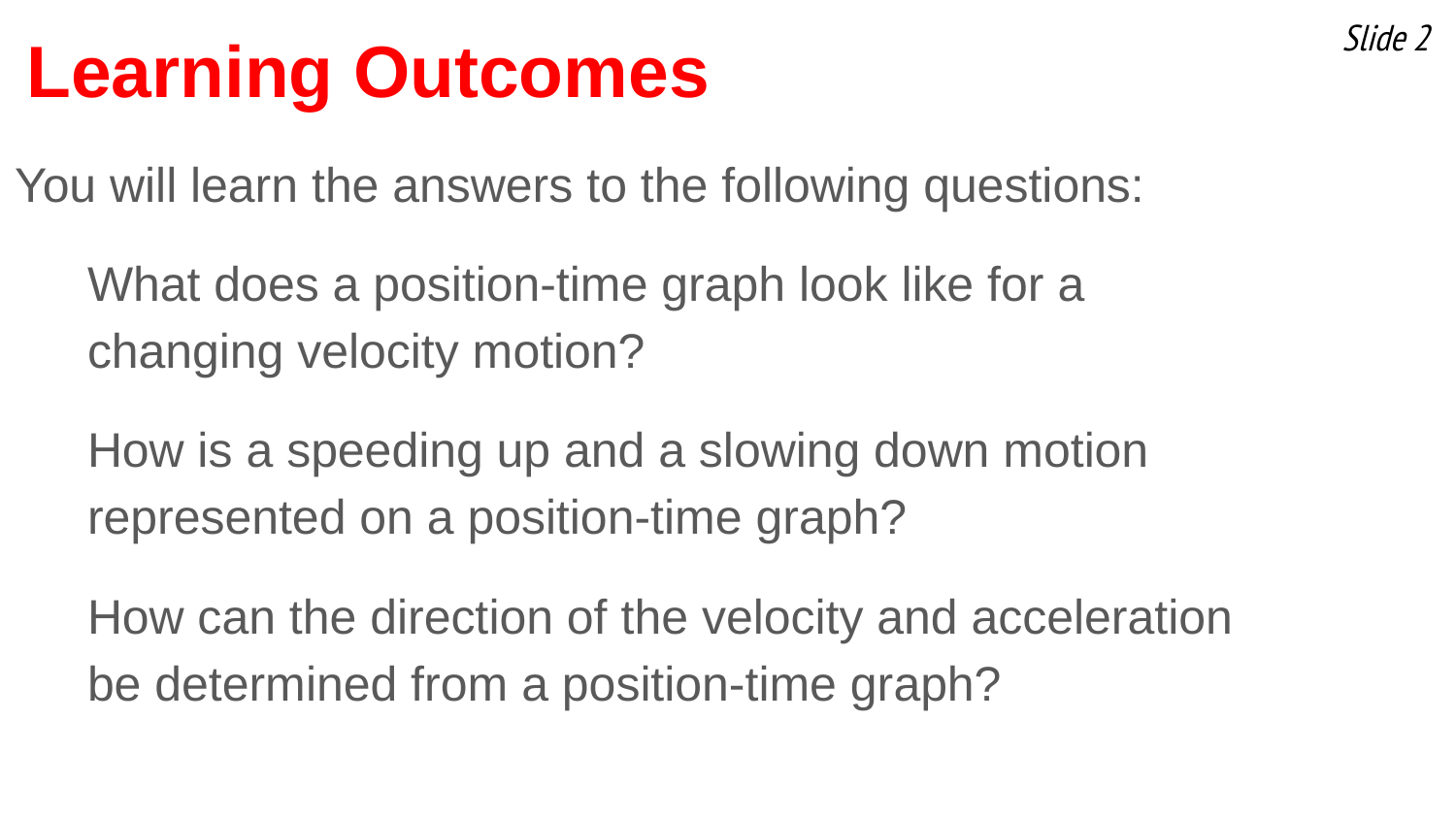

Slide 2
# Learning Outcomes
You will learn the answers to the following questions:
What does a position-time graph look like for a changing velocity motion?
How is a speeding up and a slowing down motion represented on a position-time graph?
How can the direction of the velocity and acceleration be determined from a position-time graph?